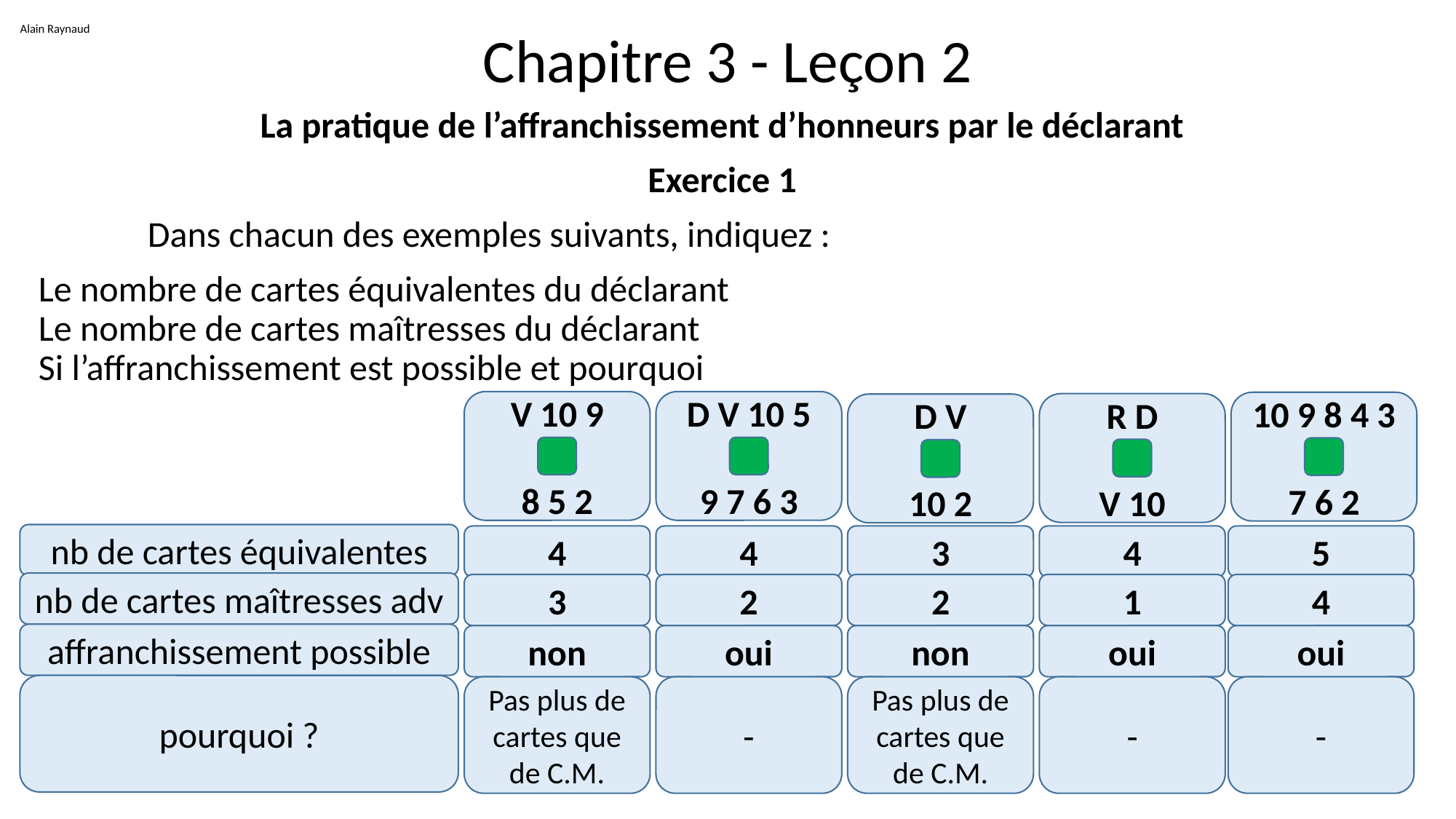

Alain Raynaud
# Chapitre 3 - Leçon 2
La pratique de l’affranchissement d’honneurs par le déclarant
Exercice 1
	Dans chacun des exemples suivants, indiquez :
Le nombre de cartes équivalentes du déclarant
Le nombre de cartes maîtresses du déclarant
Si l’affranchissement est possible et pourquoi

V 10 9

8 5 2

D V 10 5

9 7 6 3

10 9 8 4 3

7 6 2

R D

V 10

D V

10 2

nb de cartes équivalentes
4
4
3
4
5
nb de cartes maîtresses adv
3
2
2
1
4
affranchissement possible
non
oui
non
oui
oui
pourquoi ?
Pas plus de cartes que de C.M.
-
Pas plus de cartes que de C.M.
-
-